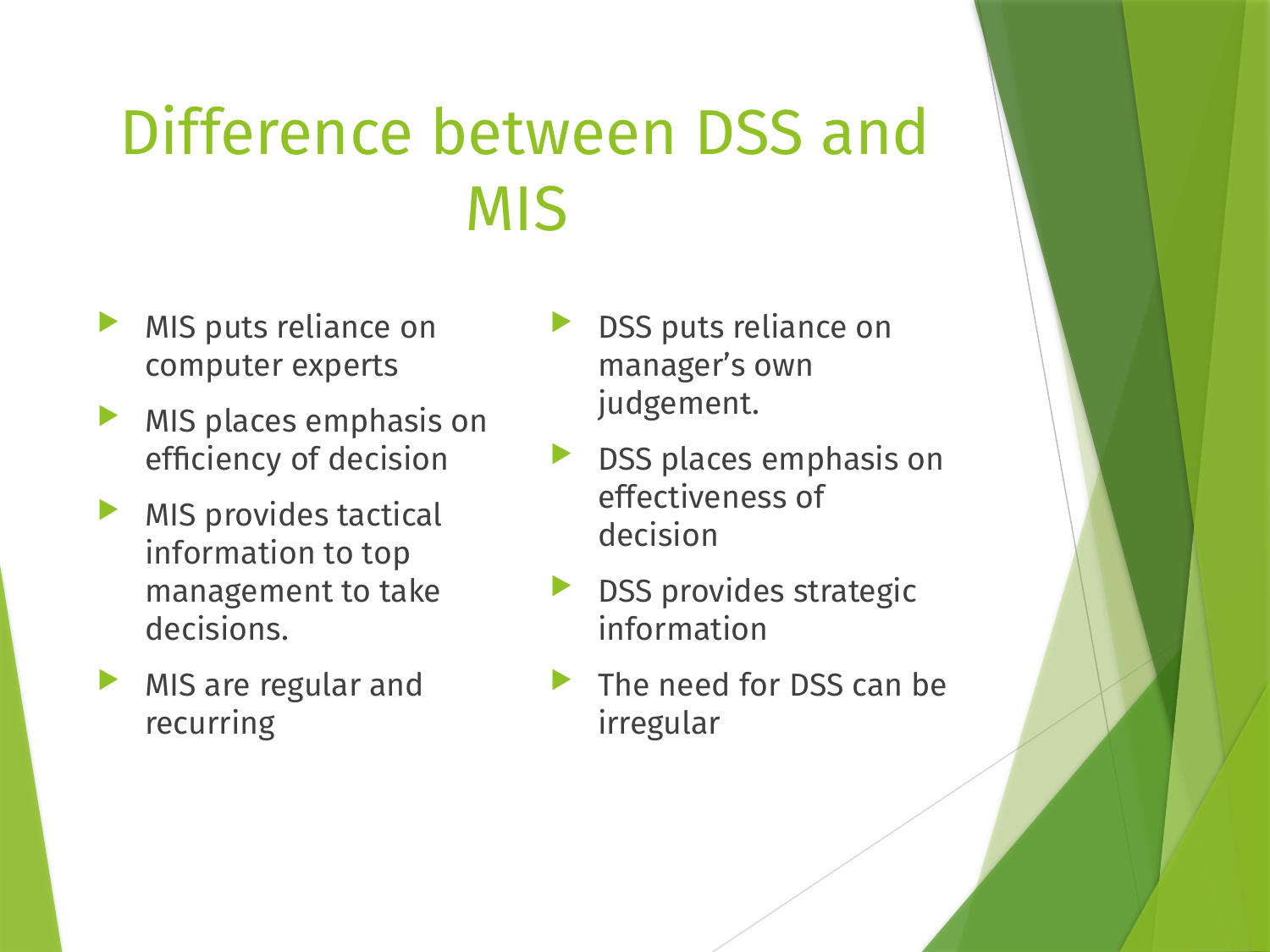

# Difference between DSS and MIS
MIS puts reliance on computer experts
MIS places emphasis on efficiency of decision
MIS provides tactical information to top management to take decisions.
MIS are regular and recurring

DSS puts reliance on manager’s own judgement.
DSS places emphasis on effectiveness of decision
DSS provides strategic information
The need for DSS can be irregular